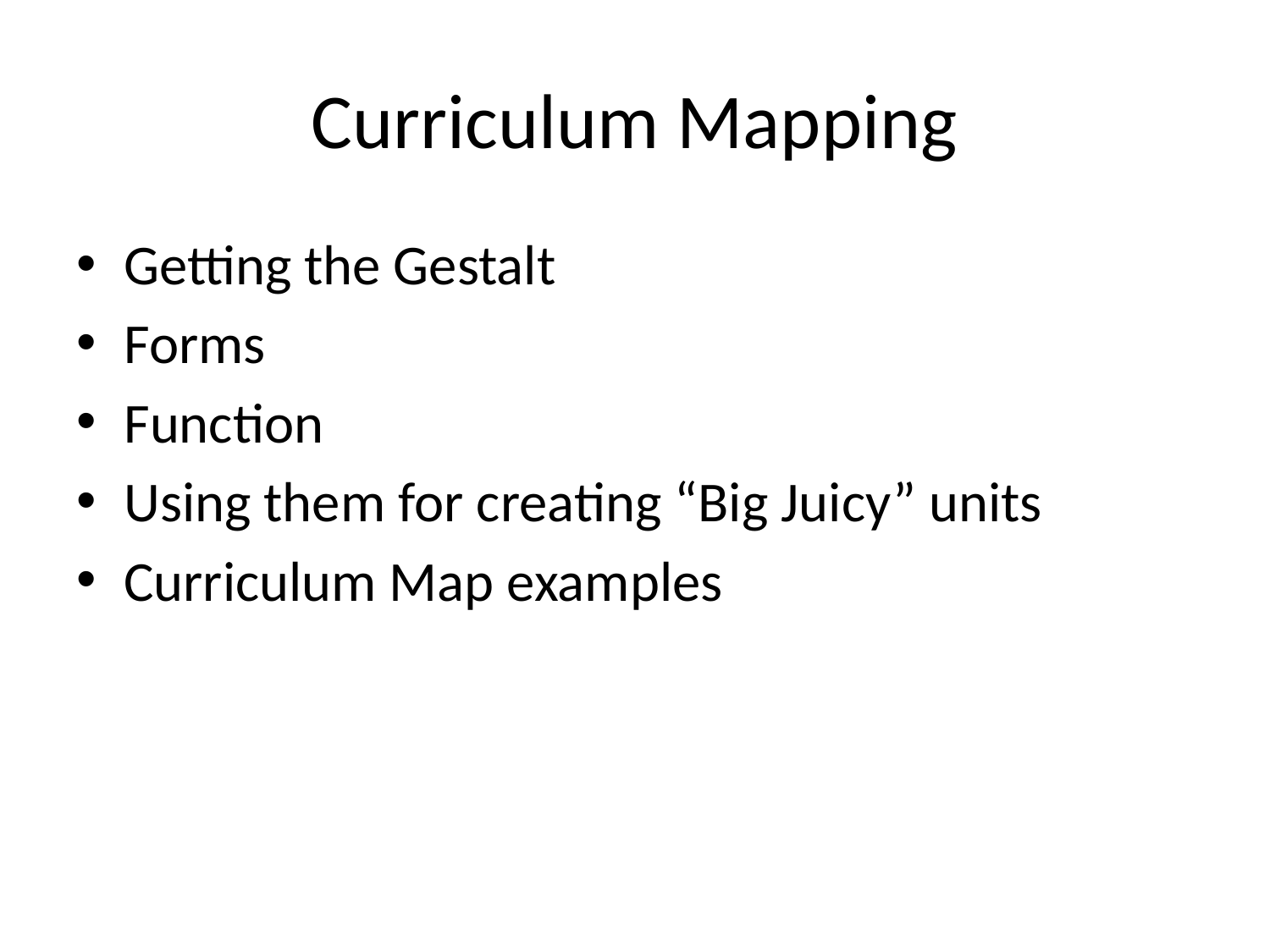

# Curriculum Mapping
Getting the Gestalt
Forms
Function
Using them for creating “Big Juicy” units
Curriculum Map examples